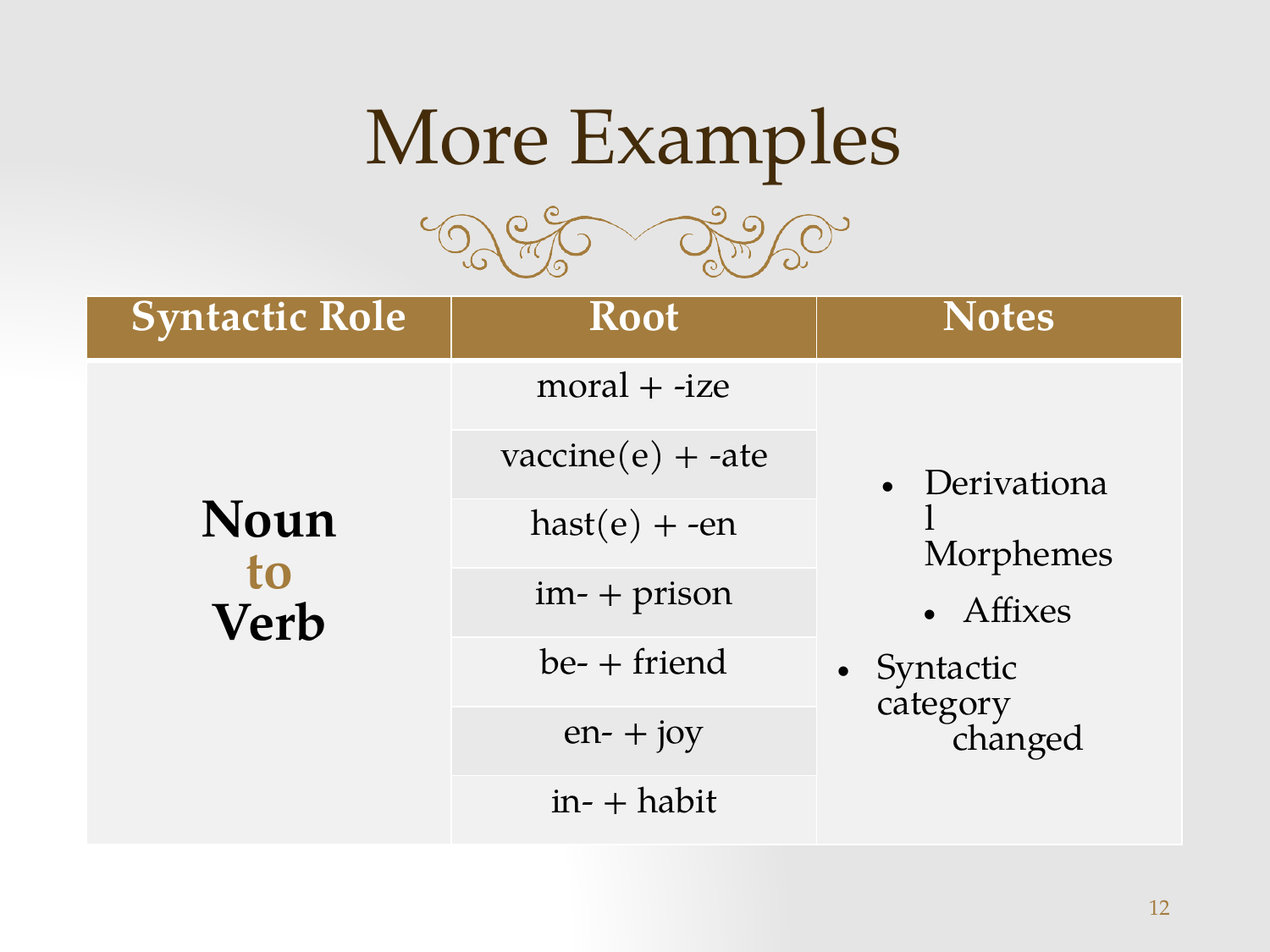

# More Examples
| Syntactic Role | Root | Notes |
| --- | --- | --- |
| Noun to Verb | moral + -ize | Derivational Morphemes Affixes Syntactic category changed |
|  | vaccine(e) + -ate |  |
|  | hast(e) + -en |  |
|  | im- + prison |  |
|  | be- + friend |  |
|  | en- + joy |  |
|  | in- + habit |  |
12